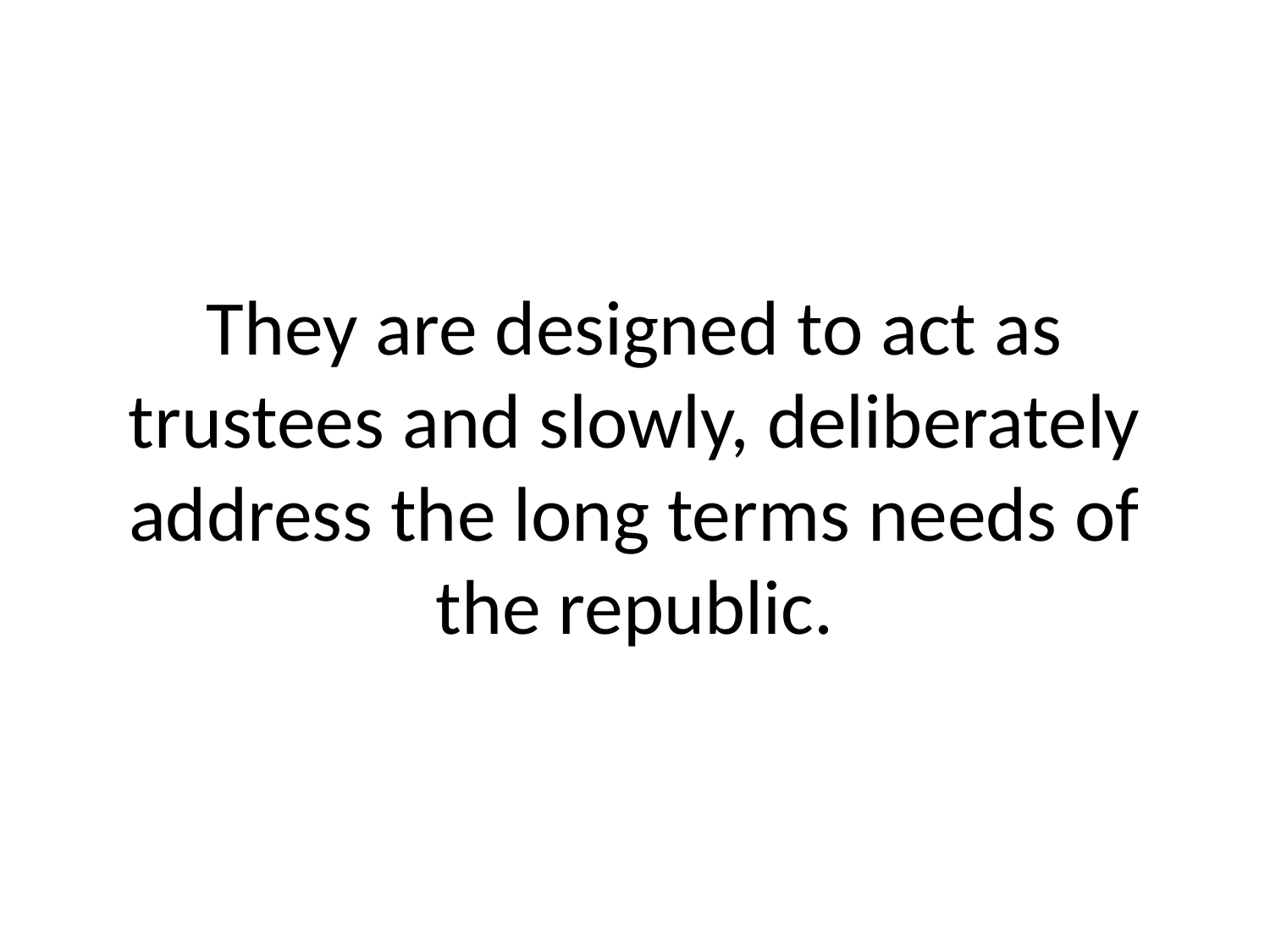

# They are designed to act as trustees and slowly, deliberately address the long terms needs of the republic.